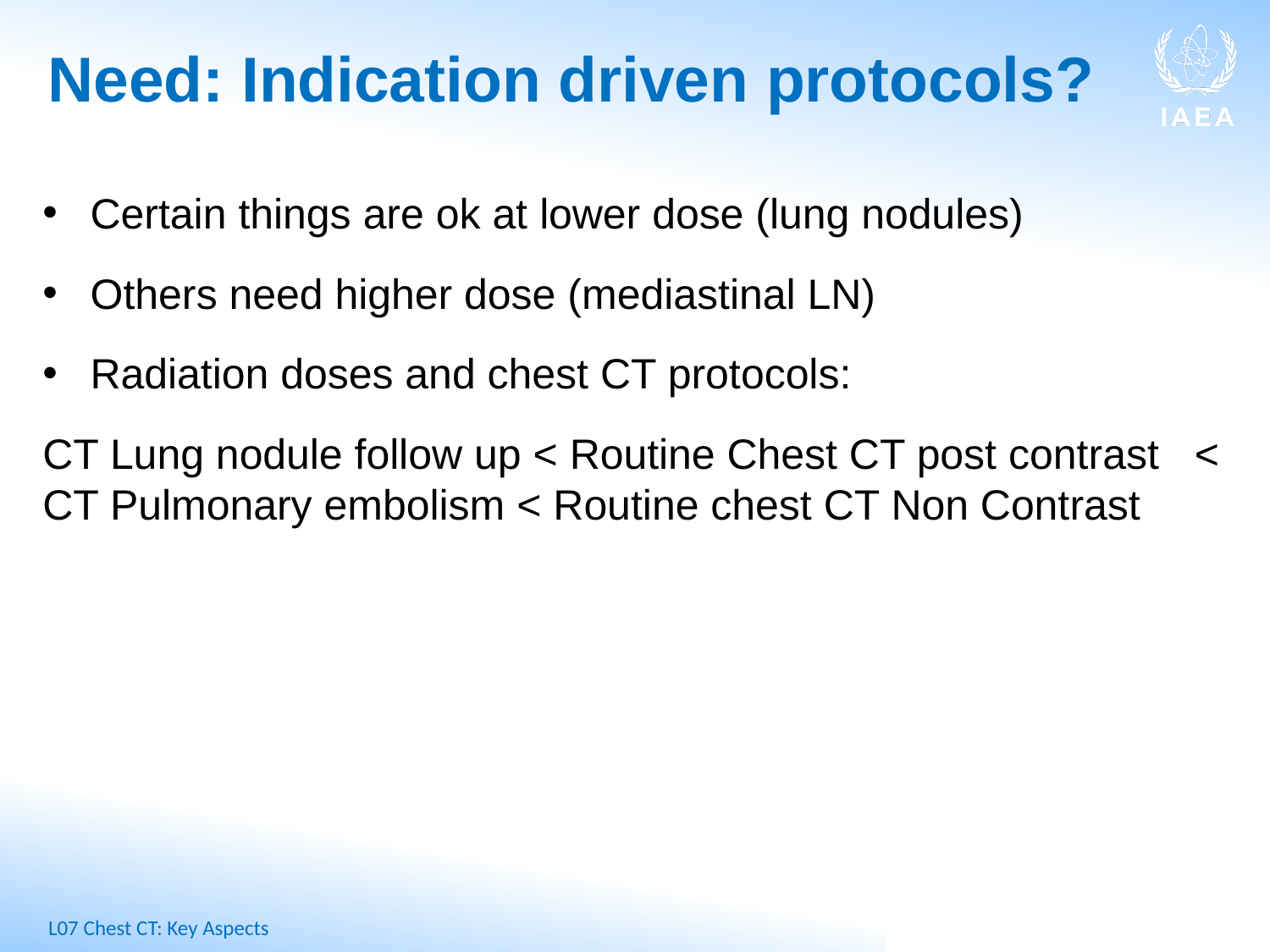

# Need: Indication driven protocols?
Certain things are ok at lower dose (lung nodules)
Others need higher dose (mediastinal LN)
Radiation doses and chest CT protocols:
CT Lung nodule follow up < Routine Chest CT post contrast   < CT Pulmonary embolism < Routine chest CT Non Contrast